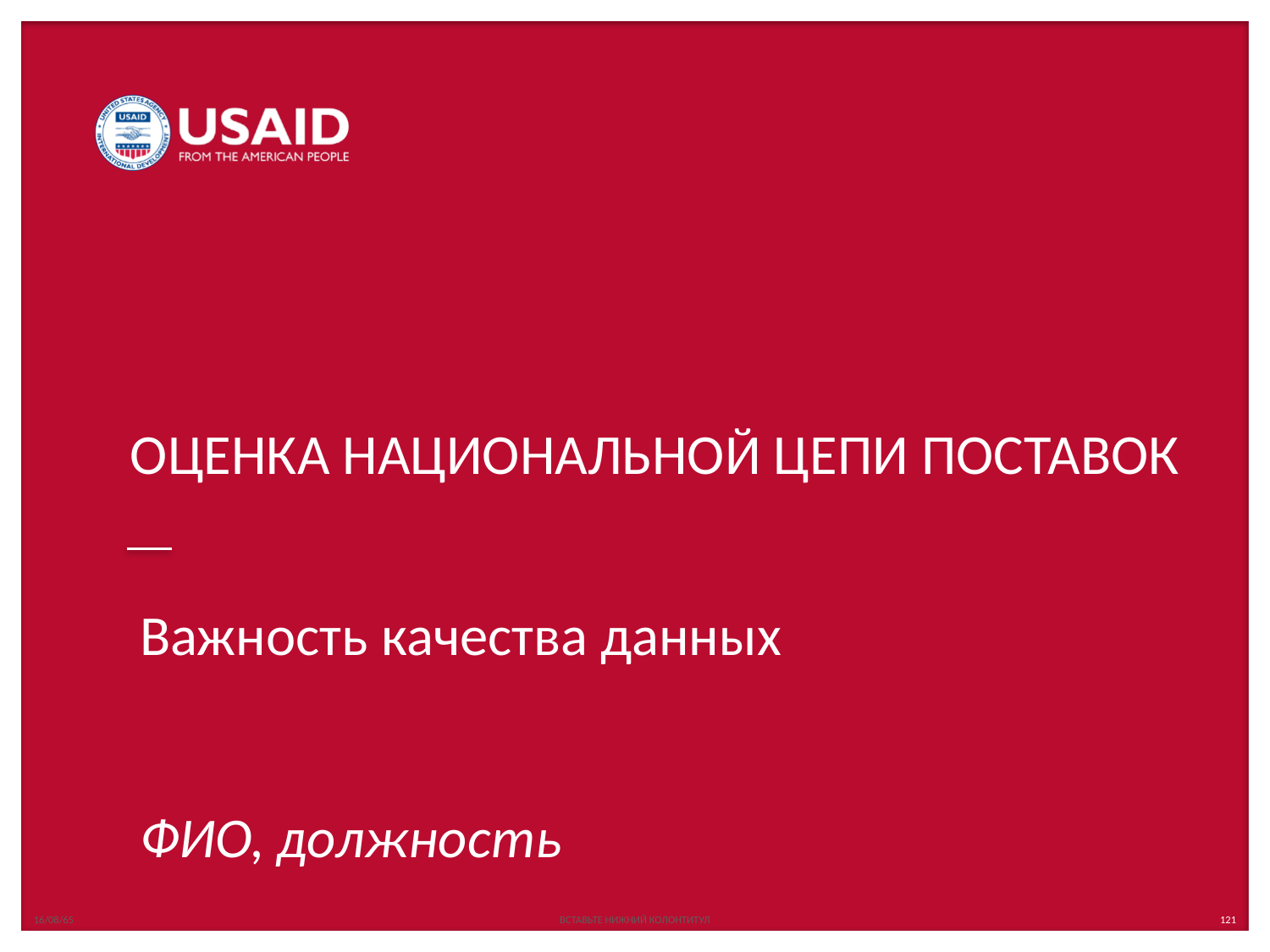

16/08/65
ВСТАВЬТЕ НИЖНИЙ КОЛОНТИТУЛ
# Важность качества данных ФИО, должность
121